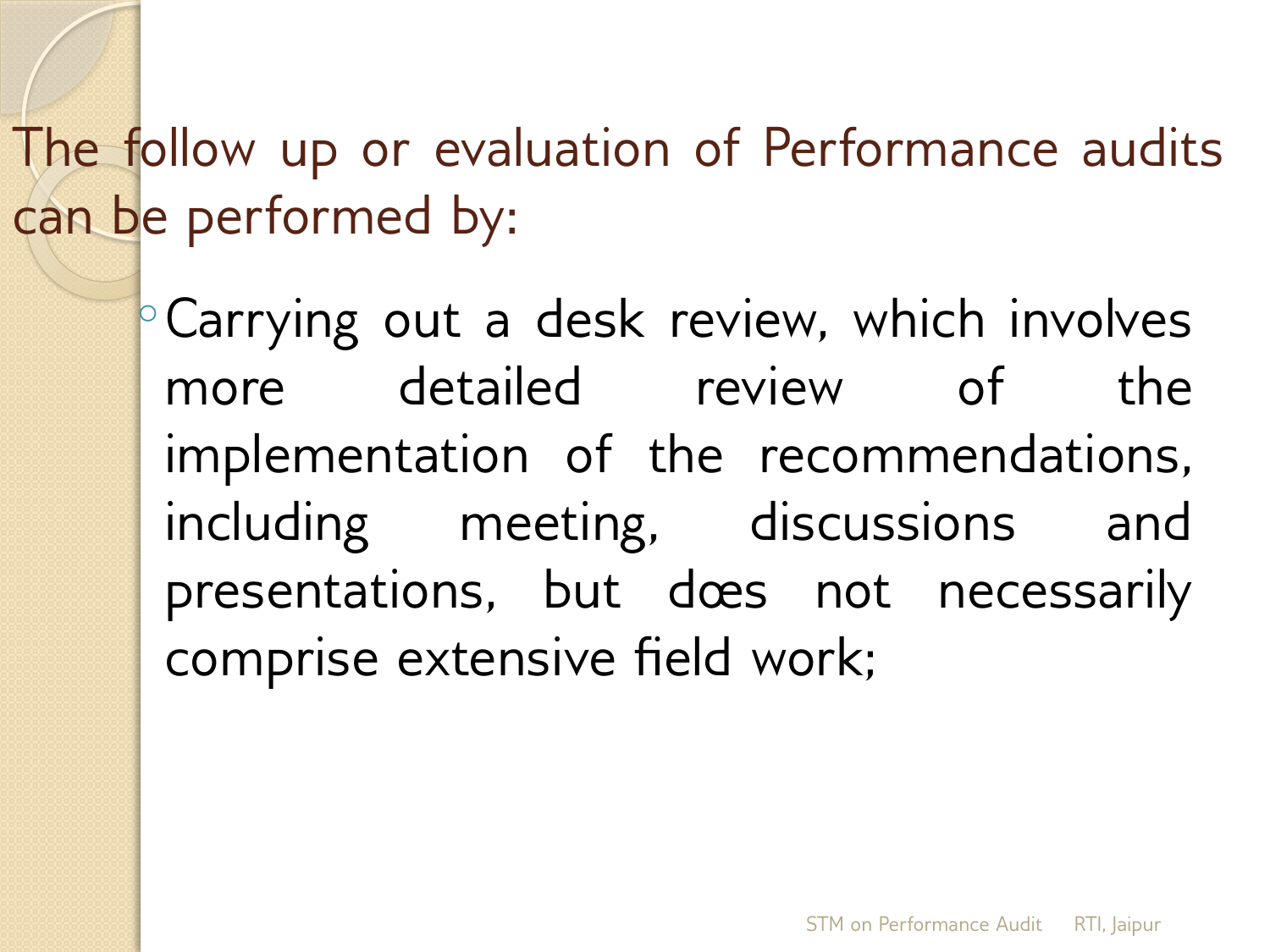

# The follow up or evaluation of Performance audits can be performed by:
Carrying out a desk review, which involves more detailed review of the implementation of the recommendations, including meeting, discussions and presentations, but does not necessarily comprise extensive field work;

STM on Performance Audit     RTI, Jaipur